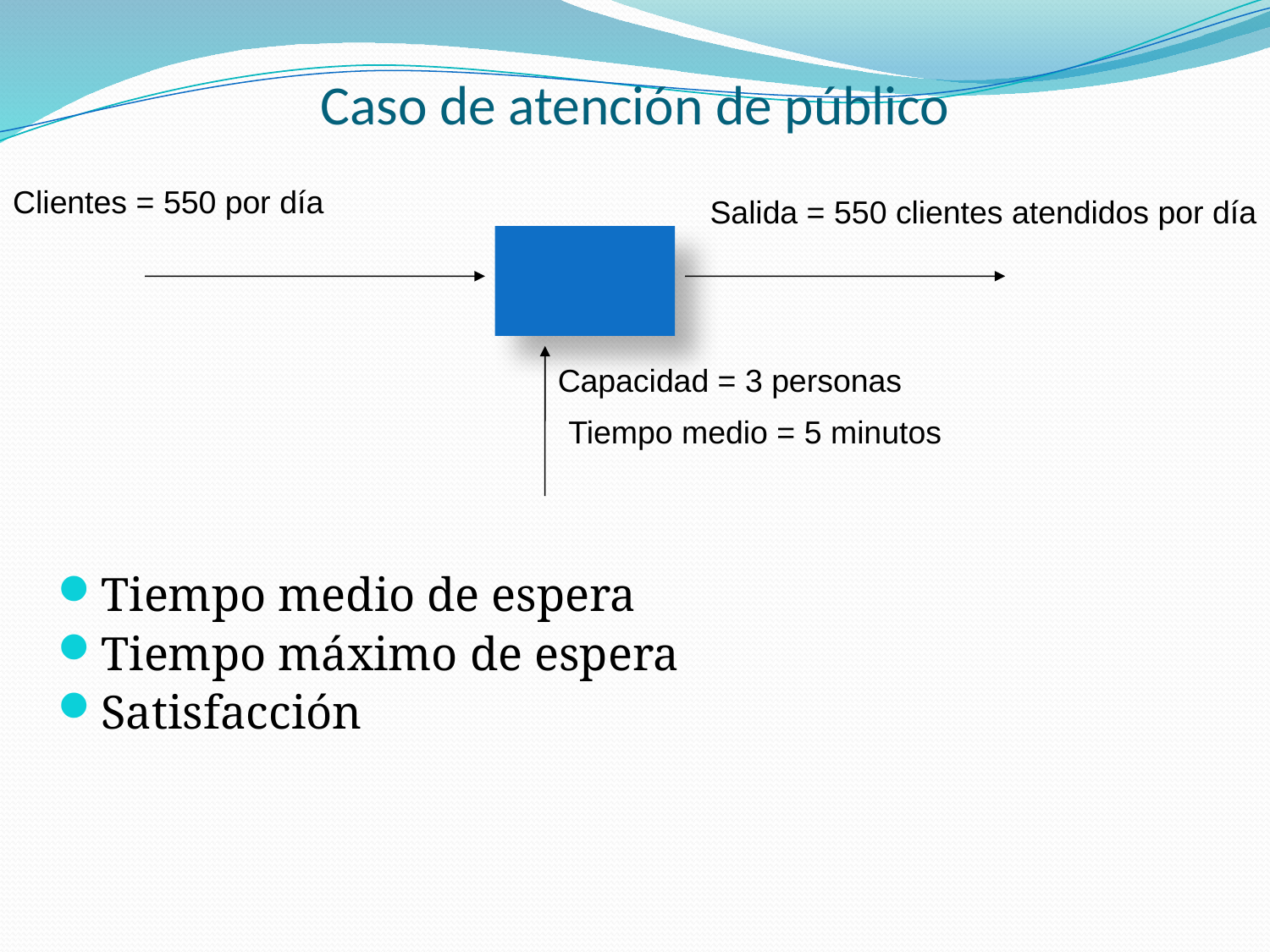

# Caso de atención de público
Clientes = 550 por día
Salida = 550 clientes atendidos por día

Capacidad = 3 personas
Tiempo medio = 5 minutos
Tiempo medio de espera
Tiempo máximo de espera
Satisfacción